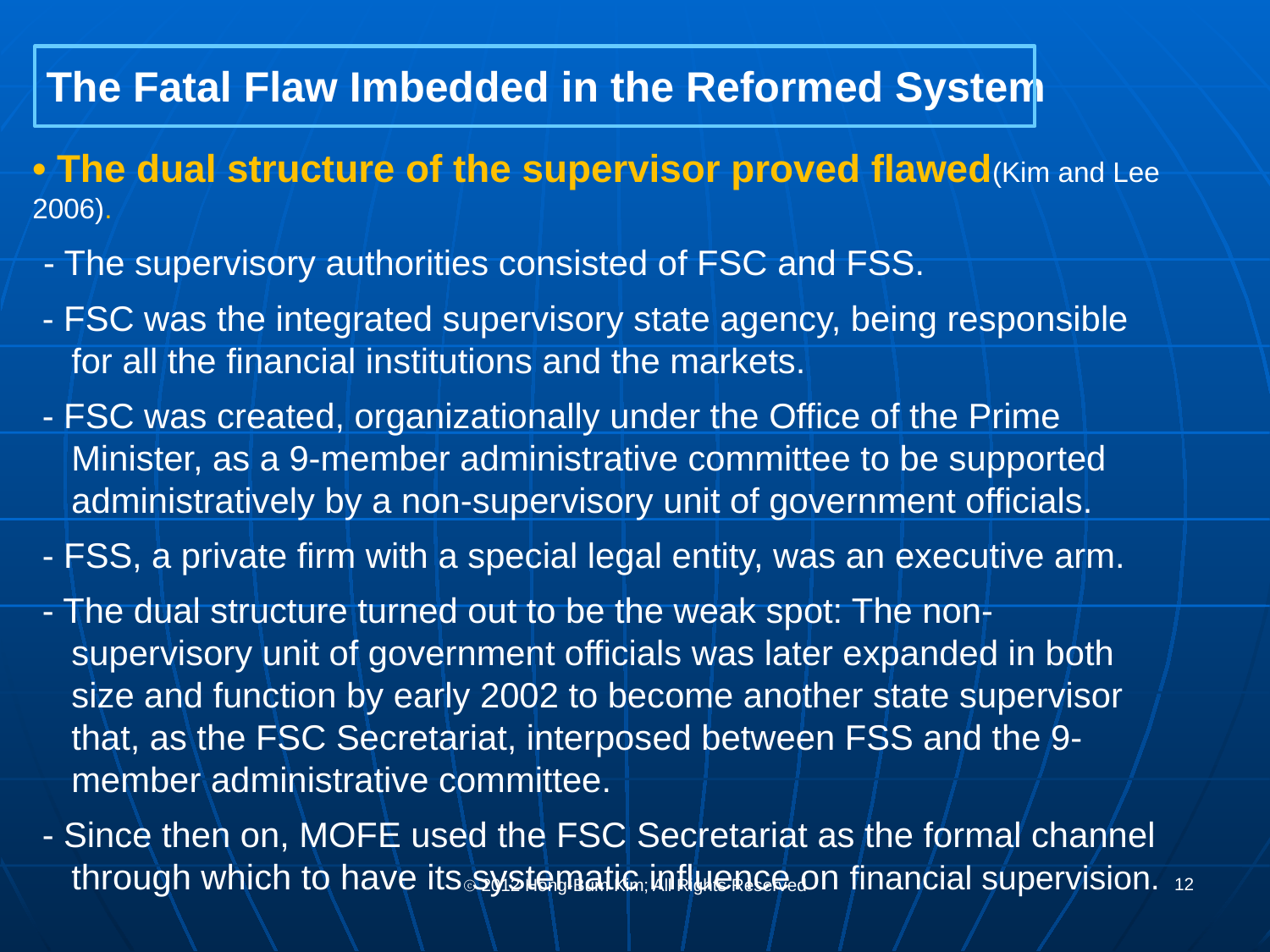

The Fatal Flaw Imbedded in the Reformed System

• The dual structure of the supervisor proved flawed(Kim and Lee 2006).

 - The supervisory authorities consisted of FSC and FSS.

 - FSC was the integrated supervisory state agency, being responsible
    for all the financial institutions and the markets.

 - FSC was created, organizationally under the Office of the Prime
    Minister, as a 9-member administrative committee to be supported
    administratively by a non-supervisory unit of government officials.

 - FSS, a private firm with a special legal entity, was an executive arm.

 - The dual structure turned out to be the weak spot: The non-
    supervisory unit of government officials was later expanded in both
    size and function by early 2002 to become another state supervisor
    that, as the FSC Secretariat, interposed between FSS and the 9-
    member administrative committee.

 - Since then on, MOFE used the FSC Secretariat as the formal channel
    through which to have its systematic influence on financial supervision.

12
ⓒ 2012 Hong-Bum Kim; All Rights Reserved